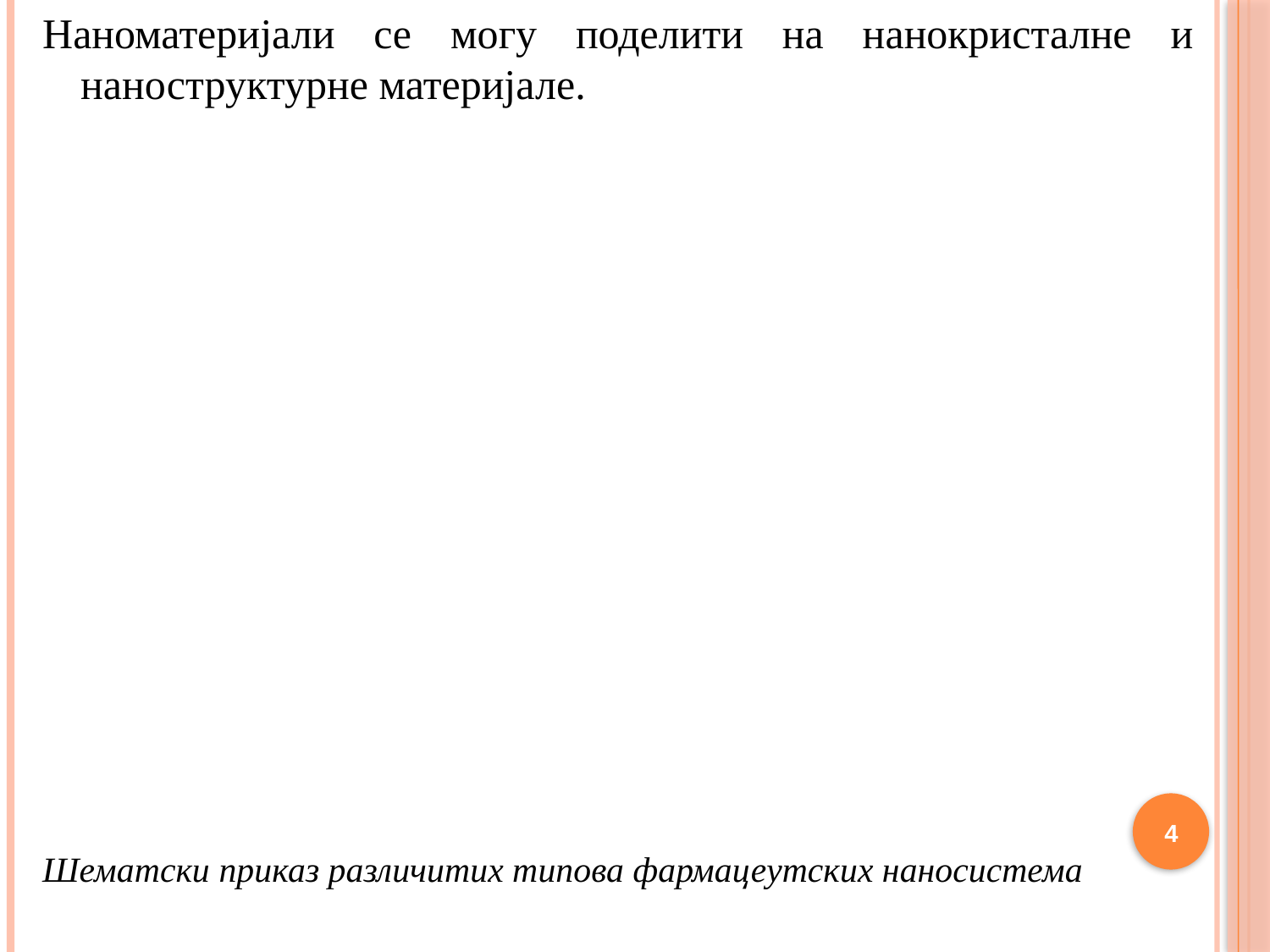

Наноматеријали се могу поделити на нанокристалне и наноструктурне материјале.

Шематски приказ различитих типова фармацеутских наносистема

4